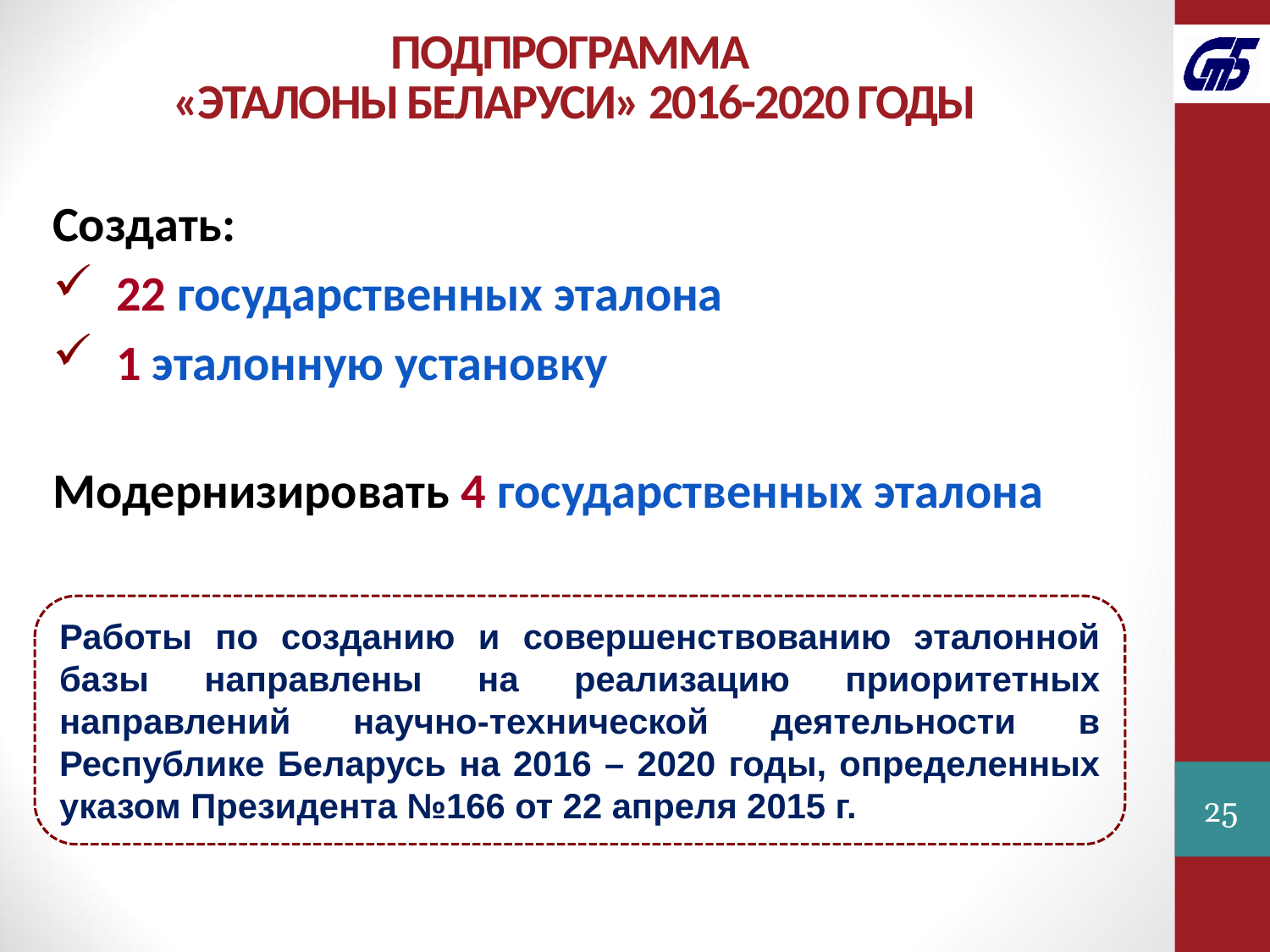

ПОДПРОГРАММА
«ЭТАЛОНЫ БЕЛАРУСИ» 2016-2020 ГОДЫ
Создать:
22 государственных эталона
1 эталонную установку

Модернизировать 4 государственных эталона
Работы по созданию и совершенствованию эталонной базы направлены на реализацию приоритетных направлений научно-технической деятельности в Республике Беларусь на 2016 – 2020 годы, определенных указом Президента №166 от 22 апреля 2015 г.
25